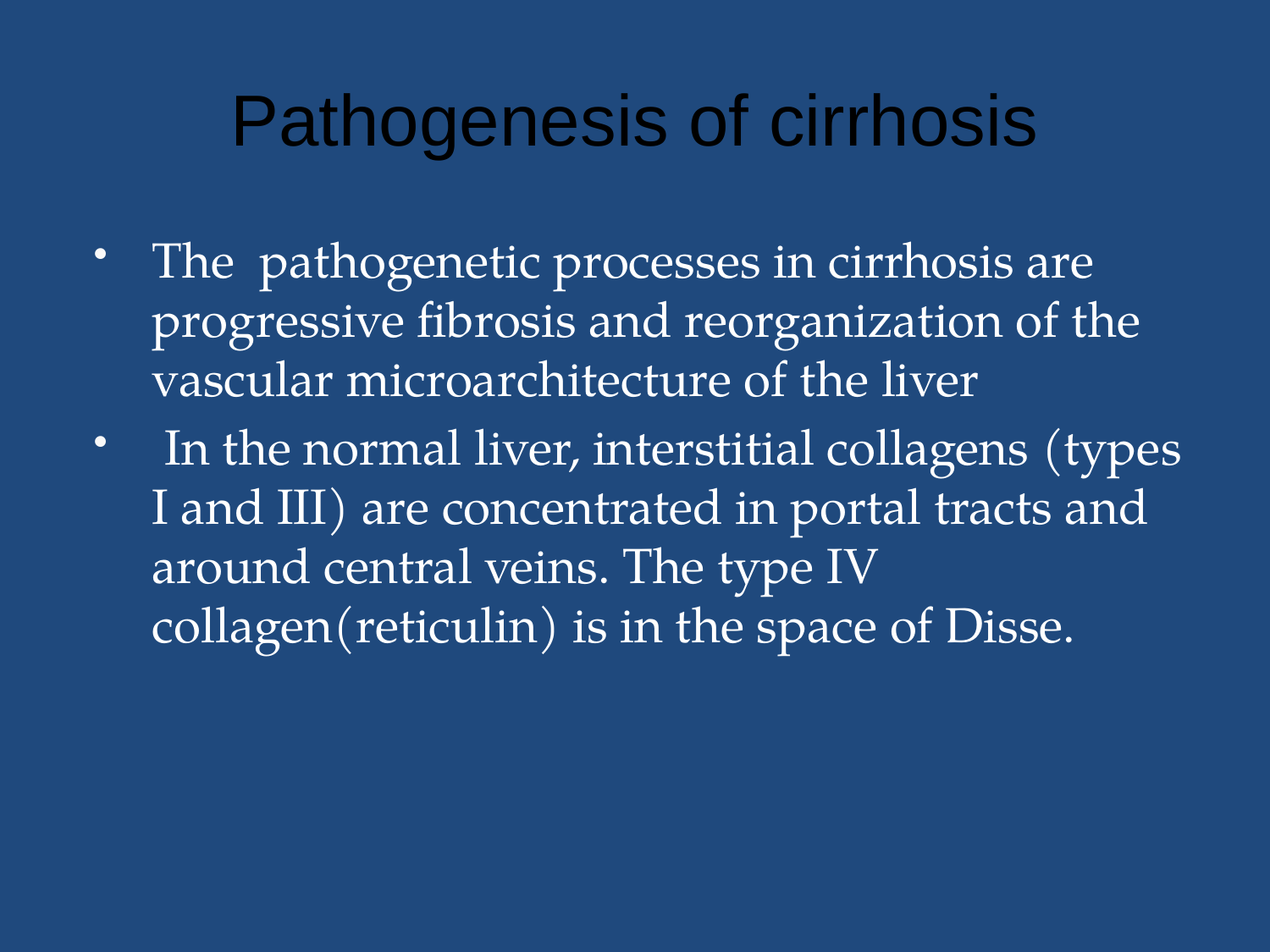

# Pathogenesis of cirrhosis
The  pathogenetic processes in cirrhosis are progressive fibrosis and reorganization of the vascular microarchitecture of the liver
 In the normal liver, interstitial collagens (types I and III) are concentrated in portal tracts and around central veins. The type IV collagen(reticulin) is in the space of Disse.